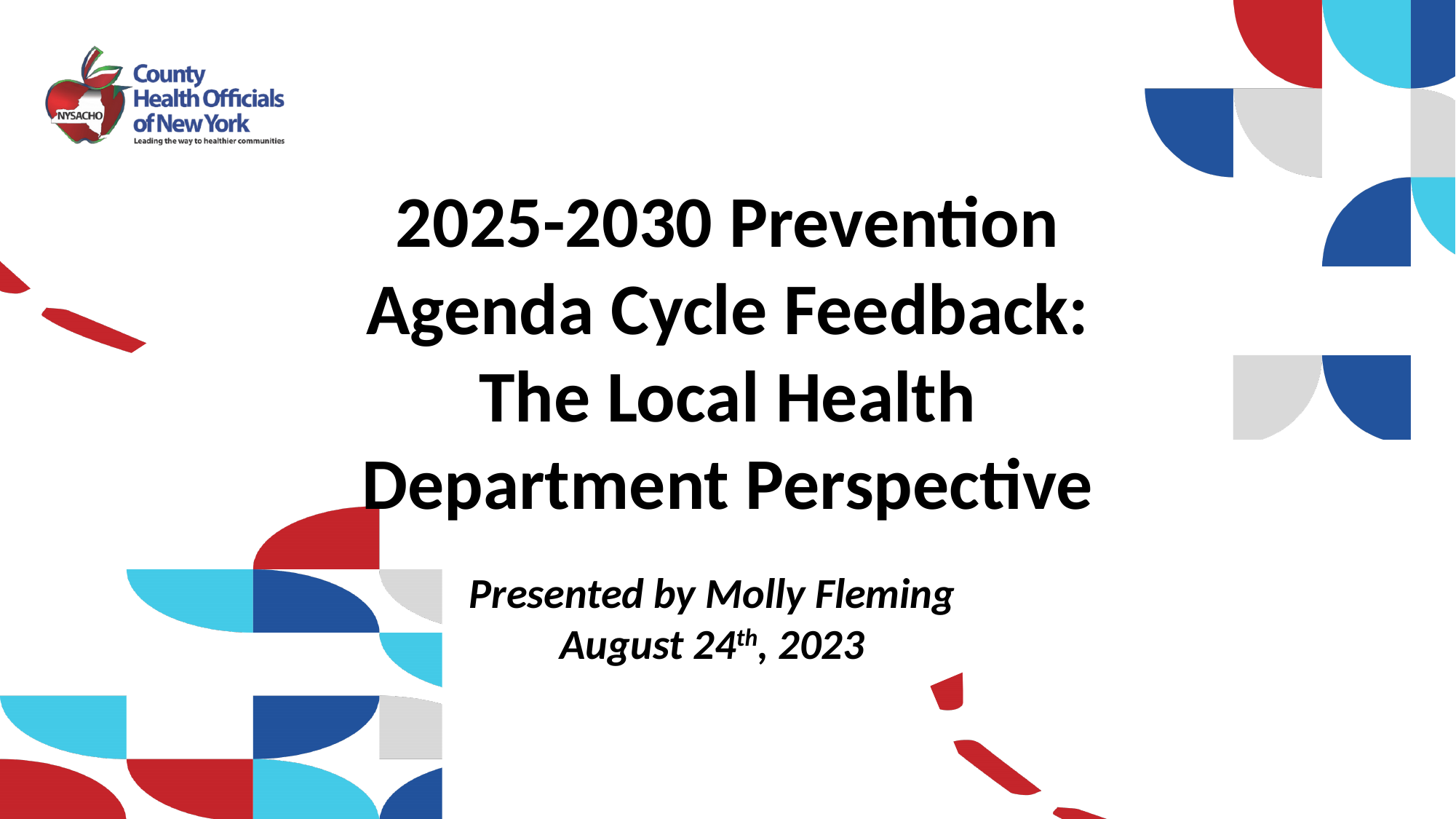

2025-2030 Prevention Agenda Cycle Feedback: The Local Health Department Perspective

Presented by Molly Fleming
August 24th, 2023